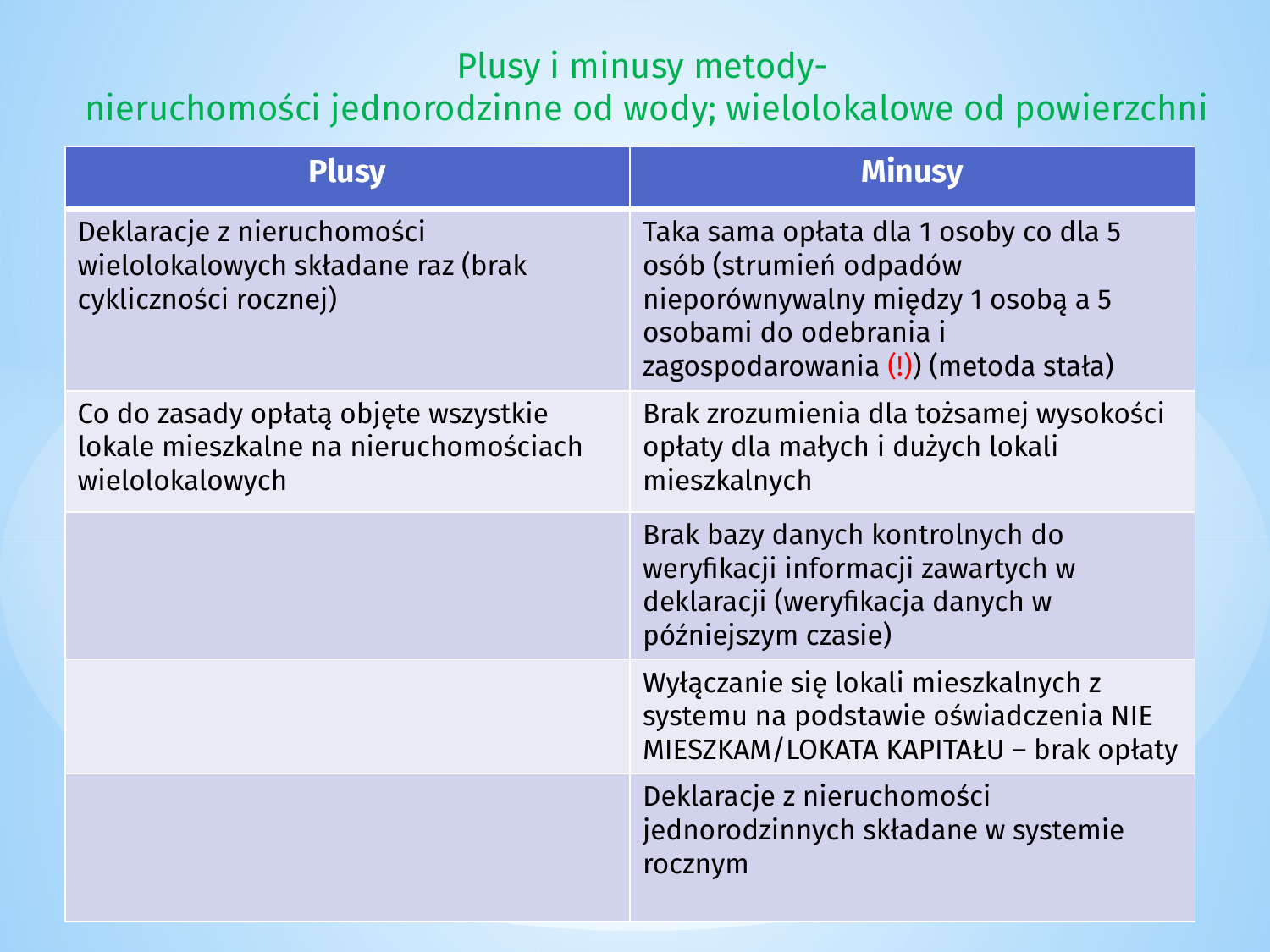

Plusy i minusy metody-
nieruchomości jednorodzinne od wody; wielolokalowe od powierzchni
| Plusy | Minusy |
| --- | --- |
| Deklaracje z nieruchomości wielolokalowych składane raz (brak cykliczności rocznej) | Taka sama opłata dla 1 osoby co dla 5 osób (strumień odpadów nieporównywalny między 1 osobą a 5 osobami do odebrania i zagospodarowania (!)) (metoda stała) |
| Co do zasady opłatą objęte wszystkie lokale mieszkalne na nieruchomościach wielolokalowych | Brak zrozumienia dla tożsamej wysokości opłaty dla małych i dużych lokali mieszkalnych |
|  | Brak bazy danych kontrolnych do weryfikacji informacji zawartych w deklaracji (weryfikacja danych w późniejszym czasie) |
|  | Wyłączanie się lokali mieszkalnych z systemu na podstawie oświadczenia NIE MIESZKAM/LOKATA KAPITAŁU – brak opłaty |
|  | Deklaracje z nieruchomości jednorodzinnych składane w systemie rocznym |